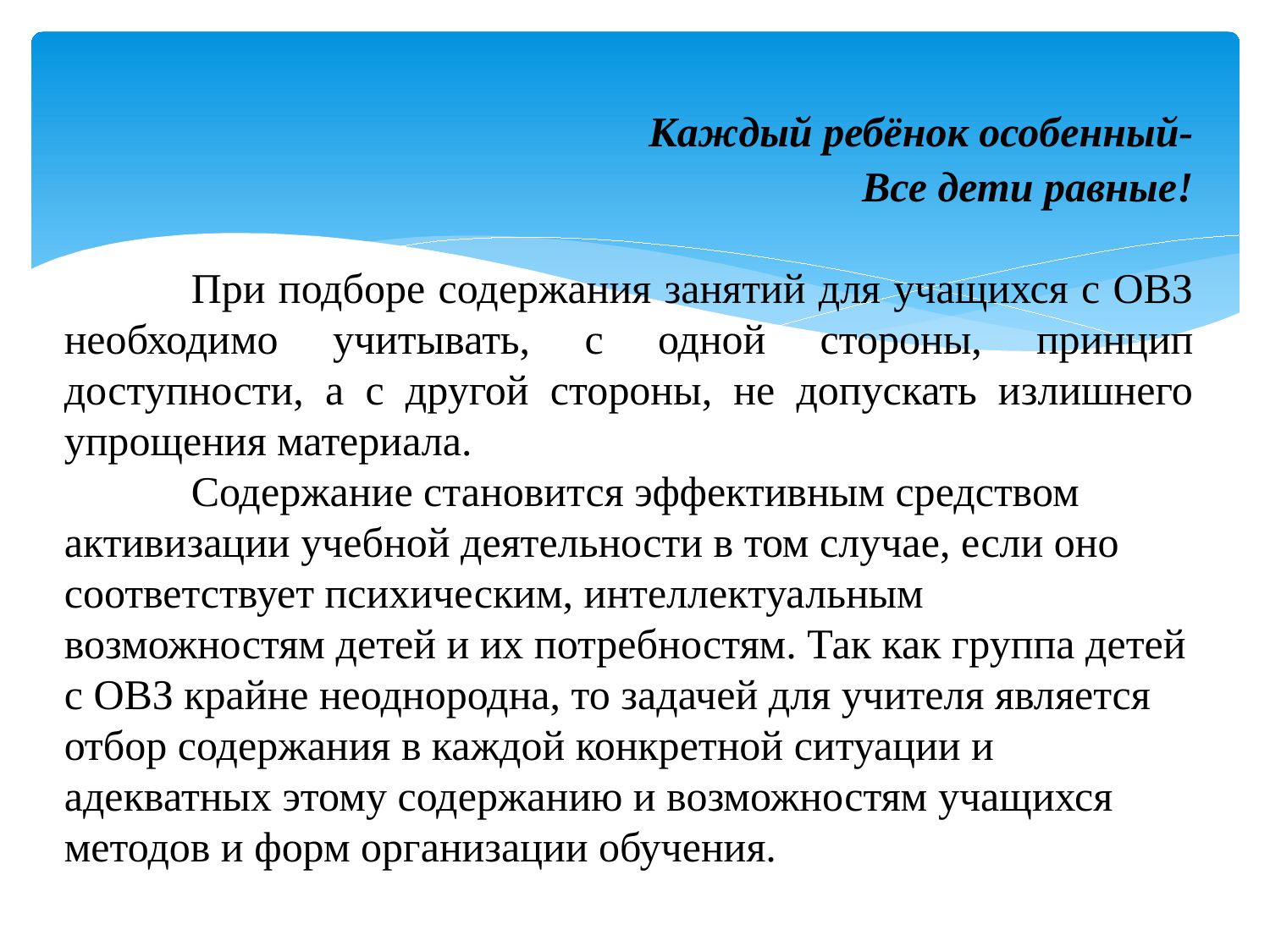

Каждый ребёнок особенный-
Все дети равные!

	При подборе содержания занятий для учащихся с ОВЗ необходимо учитывать, с одной стороны, принцип доступности, а с другой стороны, не допускать излишнего упрощения материала.
	Содержание становится эффективным средством активизации учебной деятельности в том случае, если оно соответствует психическим, интеллектуальным возможностям детей и их потребностям. Так как группа детей с ОВЗ крайне неоднородна, то задачей для учителя является отбор содержания в каждой конкретной ситуации и адекватных этому содержанию и возможностям учащихся методов и форм организации обучения.